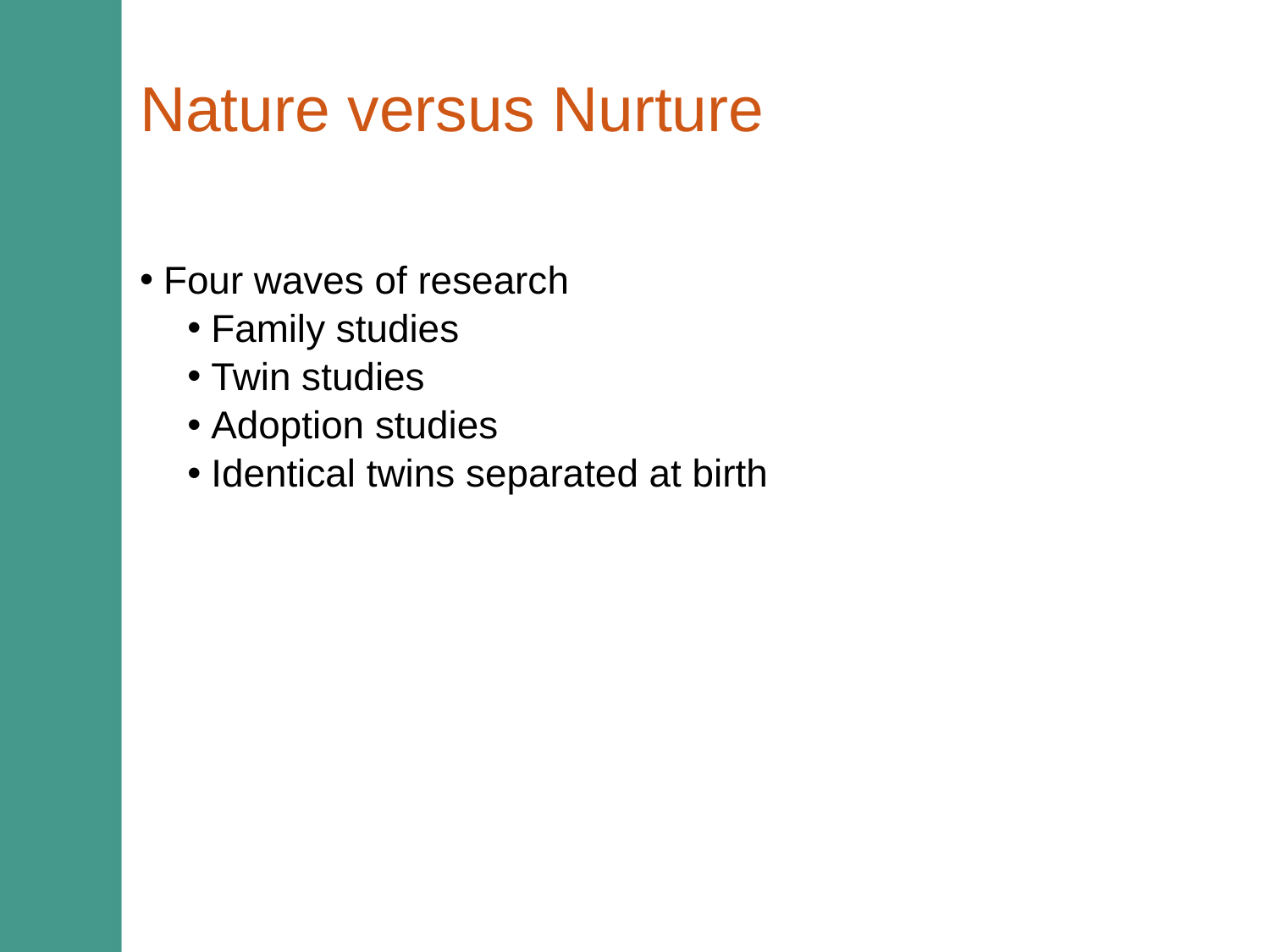

# Nature versus Nurture
Four waves of research
Family studies
Twin studies
Adoption studies
Identical twins separated at birth